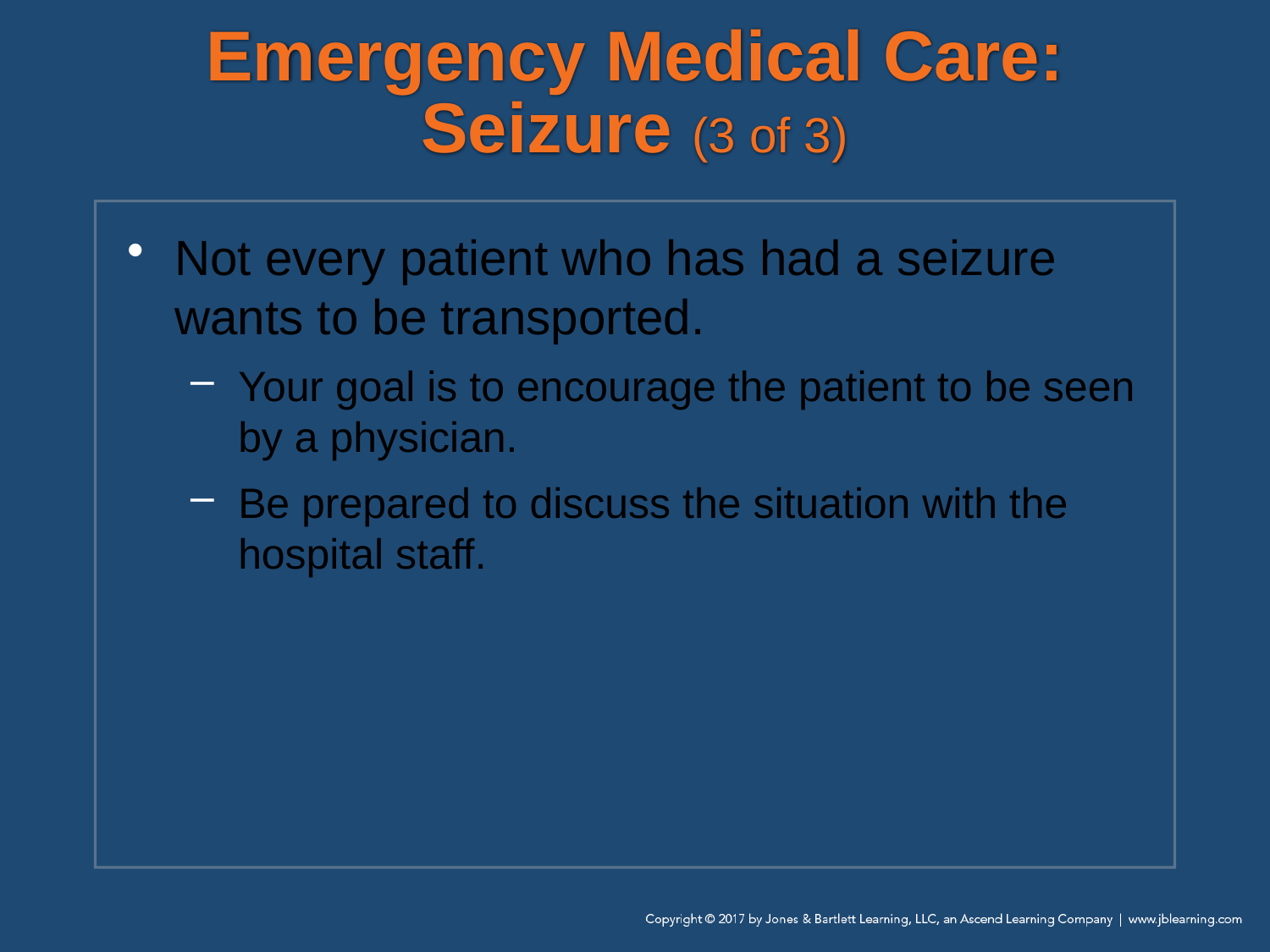

# Emergency Medical Care: Seizure (3 of 3)
Not every patient who has had a seizure wants to be transported.
Your goal is to encourage the patient to be seen by a physician.
Be prepared to discuss the situation with the hospital staff.